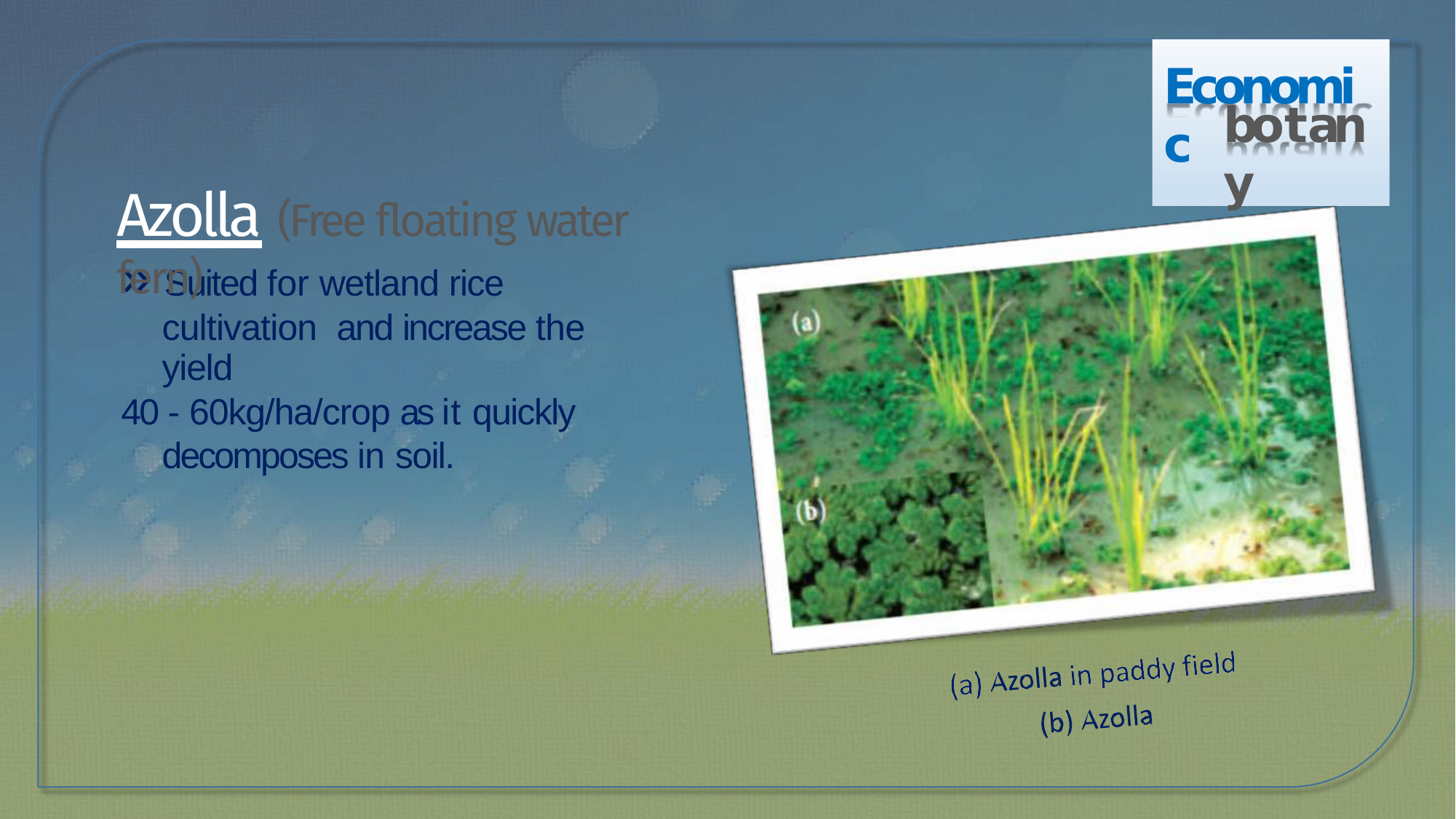

Economic
botany

# Azolla (Free floating water fern)

» Suited for wetland rice cultivation  and increase the yield
40 - 60kg/ha/crop as it quickly  decomposes in soil.